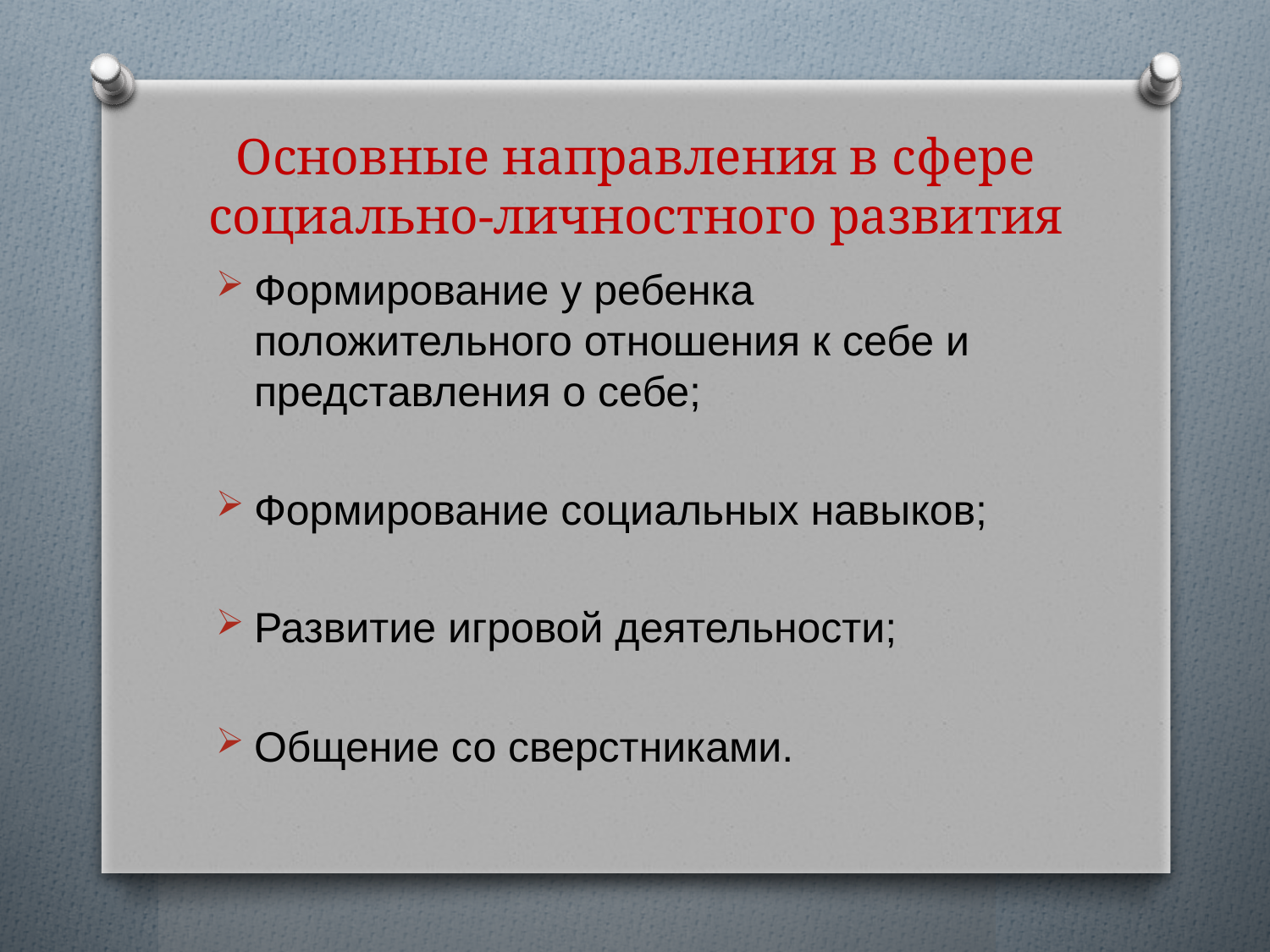

# Основные направления в сфере социально-личностного развития
Формирование у ребенка положительного отношения к себе и представления о себе;

Формирование социальных навыков;

Развитие игровой деятельности;

Общение со сверстниками.